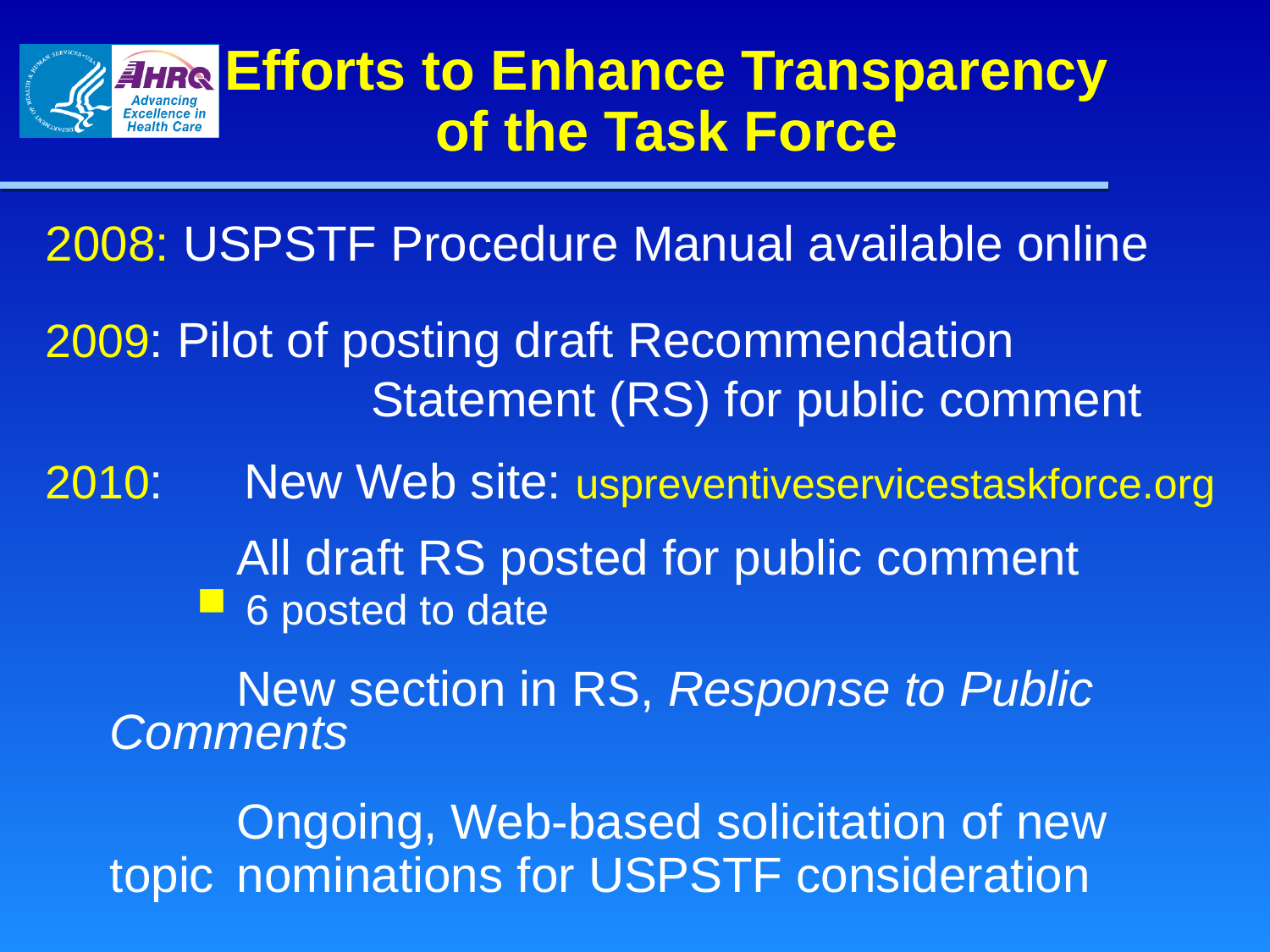

# Efforts to Enhance Transparency of the Task Force
2008: USPSTF Procedure Manual available online

: Pilot of posting draft Recommendation 	 	 	Statement (RS) for public comment

:	New Web site: uspreventiveservicestaskforce.org

		All draft RS posted for public comment
6 posted to date

		New section in RS, Response to Public 	Comments

		Ongoing, Web-based solicitation of new topic 	nominations for USPSTF consideration